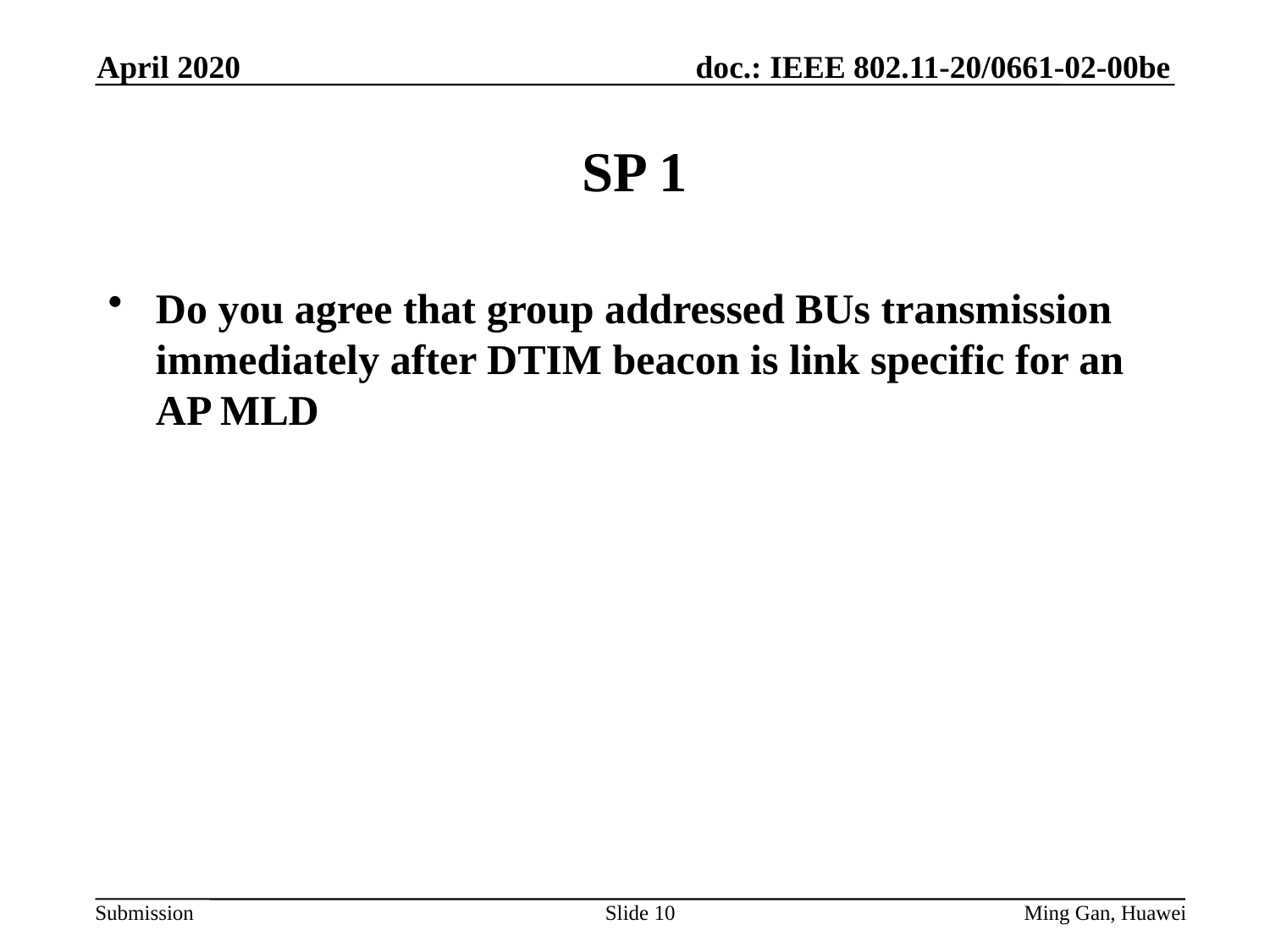

April 2020
# SP 1
Do you agree that group addressed BUs transmission immediately after DTIM beacon is link specific for an AP MLD
Slide 10
Ming Gan, Huawei